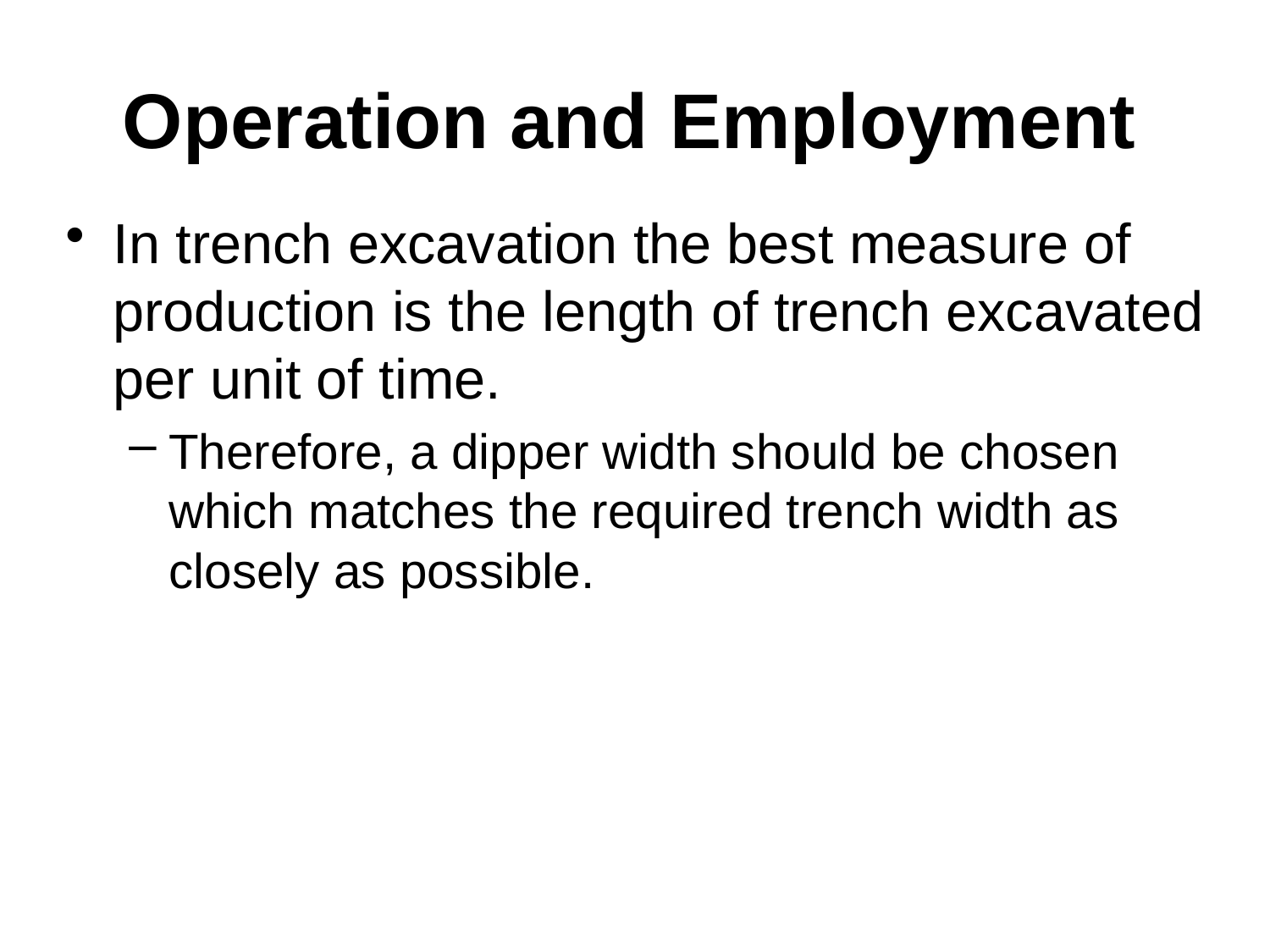

# Operation and Employment
In trench excavation the best measure of production is the length of trench excavated per unit of time.
Therefore, a dipper width should be chosen which matches the required trench width as closely as possible.